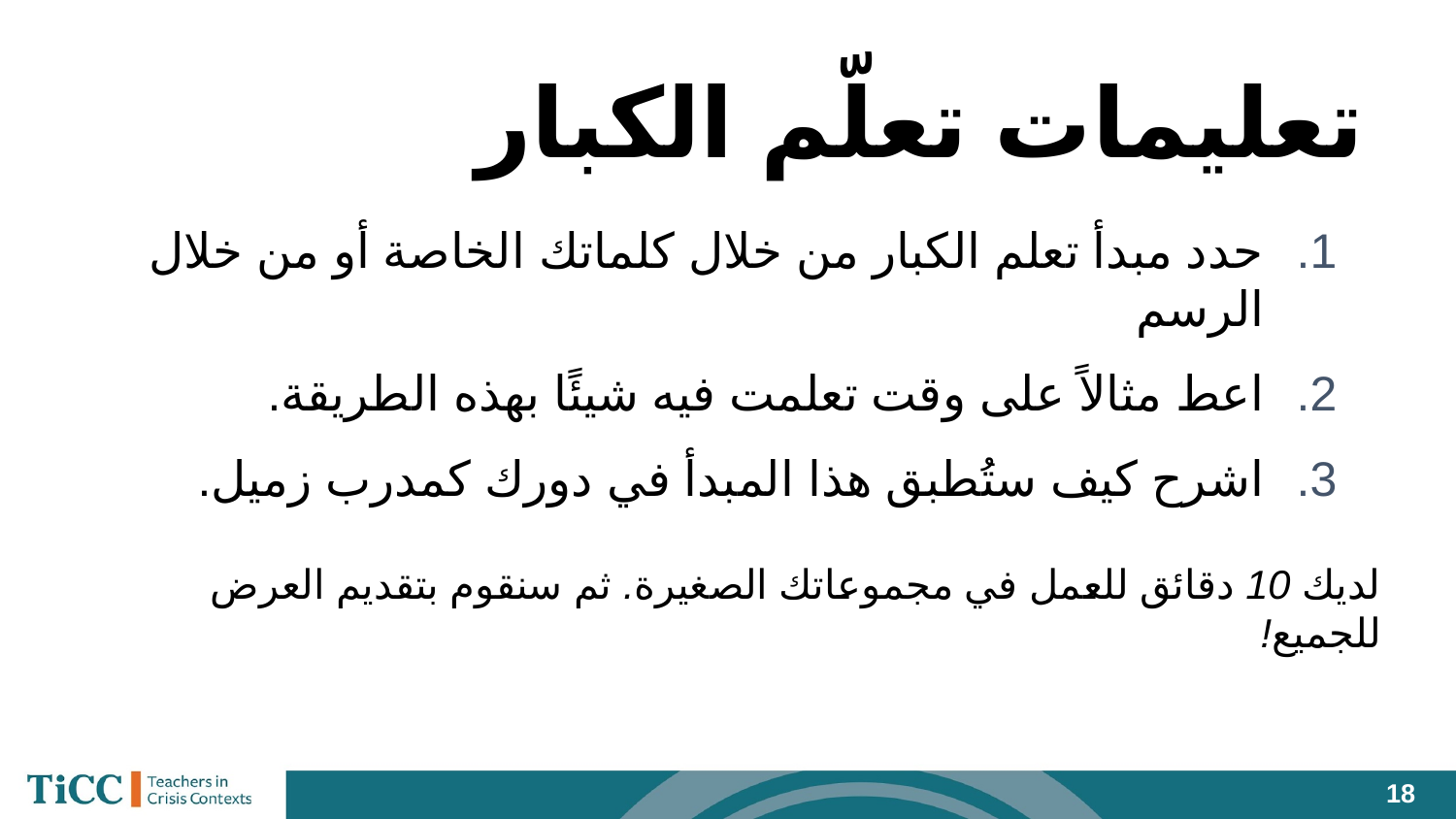

# تعليمات تعلّم الكبار
حدد مبدأ تعلم الكبار من خلال كلماتك الخاصة أو من خلال الرسم

اعط مثالاً على وقت تعلمت فيه شيئًا بهذه الطريقة.

اشرح كيف ستُطبق هذا المبدأ في دورك كمدرب زميل.

لديك 10 دقائق للعمل في مجموعاتك الصغيرة. ثم سنقوم بتقديم العرض للجميع!

18